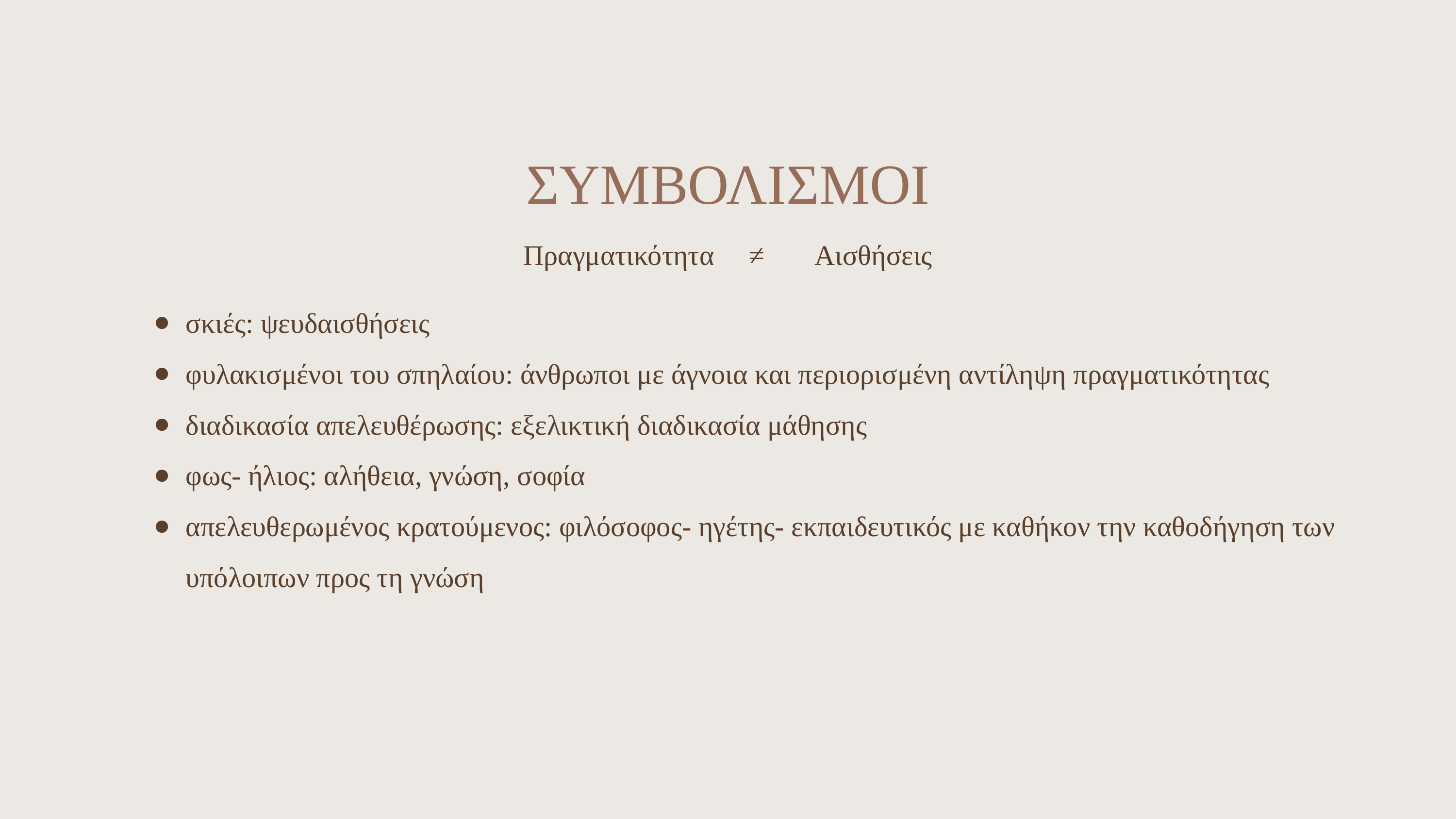

ΣΥΜΒΟΛΙΣΜΟΙ
Πραγματικότητα 	 ≠	Αισθήσεις

σκιές: ψευδαισθήσεις
φυλακισμένοι του σπηλαίου: άνθρωποι με άγνοια και περιορισμένη αντίληψη πραγματικότητας
διαδικασία απελευθέρωσης: εξελικτική διαδικασία μάθησης
φως- ήλιος: αλήθεια, γνώση, σοφία
απελευθερωμένος κρατούμενος: φιλόσοφος- ηγέτης- εκπαιδευτικός με καθήκον την καθοδήγηση των υπόλοιπων προς τη γνώση